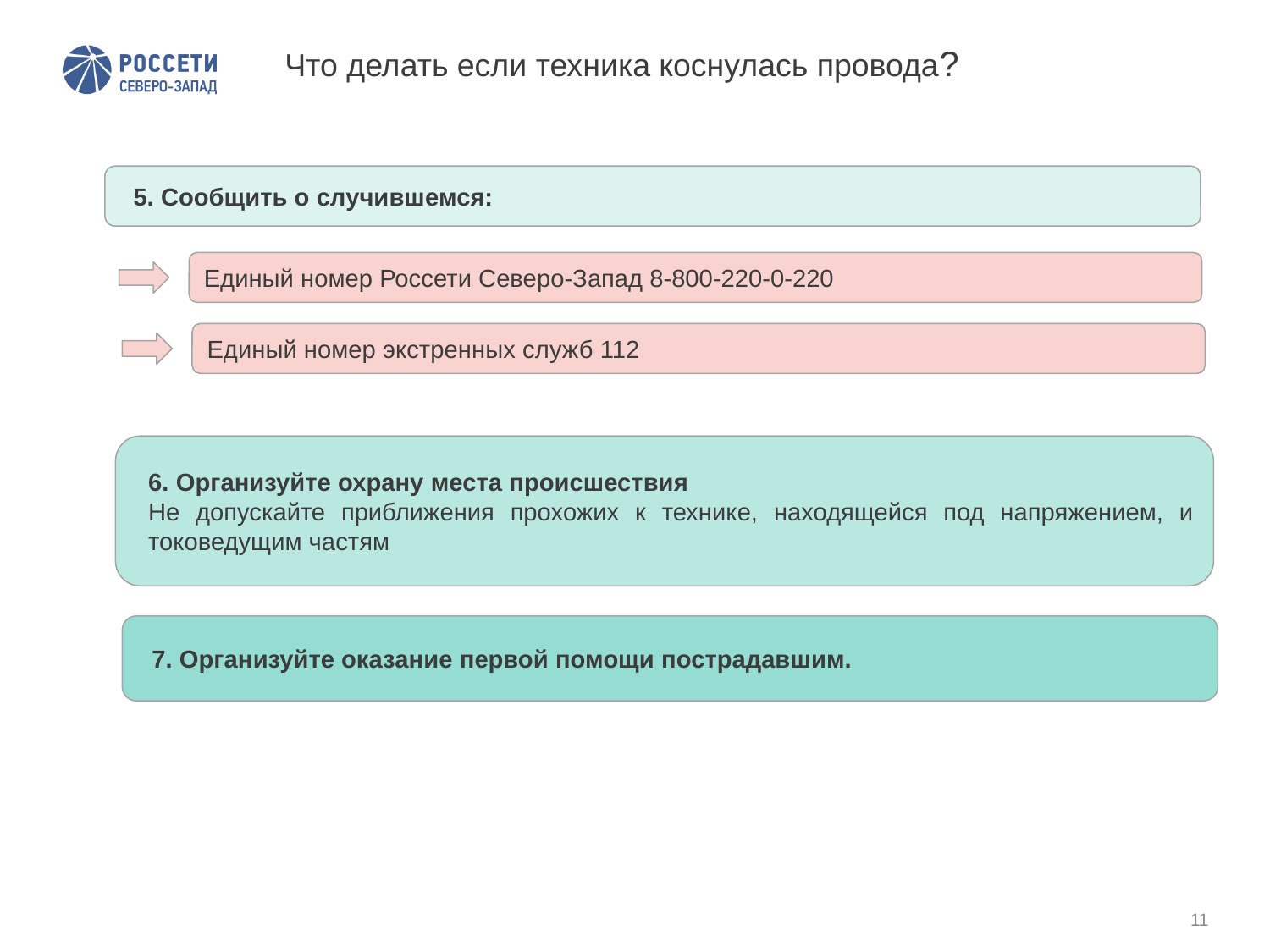

# Что делать если техника коснулась провода?
5. Сообщить о случившемся:
Единый номер Россети Северо-Запад 8-800-220-0-220

Единый номер экстренных служб 112

6. Организуйте охрану места происшествия
Не допускайте приближения прохожих к технике, находящейся под напряжением, и токоведущим частям
7. Организуйте оказание первой помощи пострадавшим.